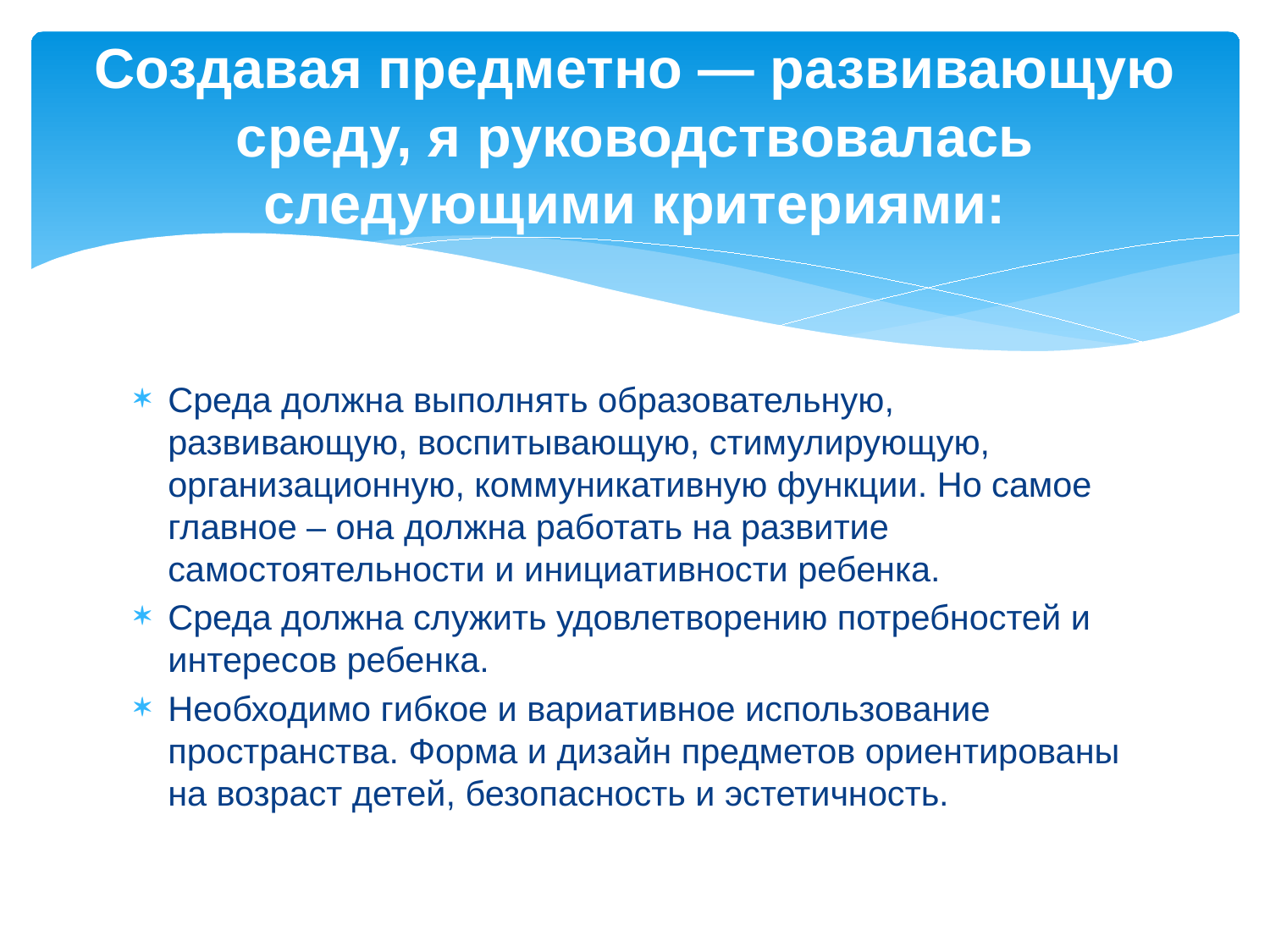

# Создавая предметно — развивающую среду, я руководствовалась следующими критериями:
Среда должна выполнять образовательную, развивающую, воспитывающую, стимулирующую, организационную, коммуникативную функции. Но самое главное – она должна работать на развитие самостоятельности и инициативности ребенка.
Среда должна служить удовлетворению потребностей и интересов ребенка.
Необходимо гибкое и вариативное использование пространства. Форма и дизайн предметов ориентированы на возраст детей, безопасность и эстетичность.